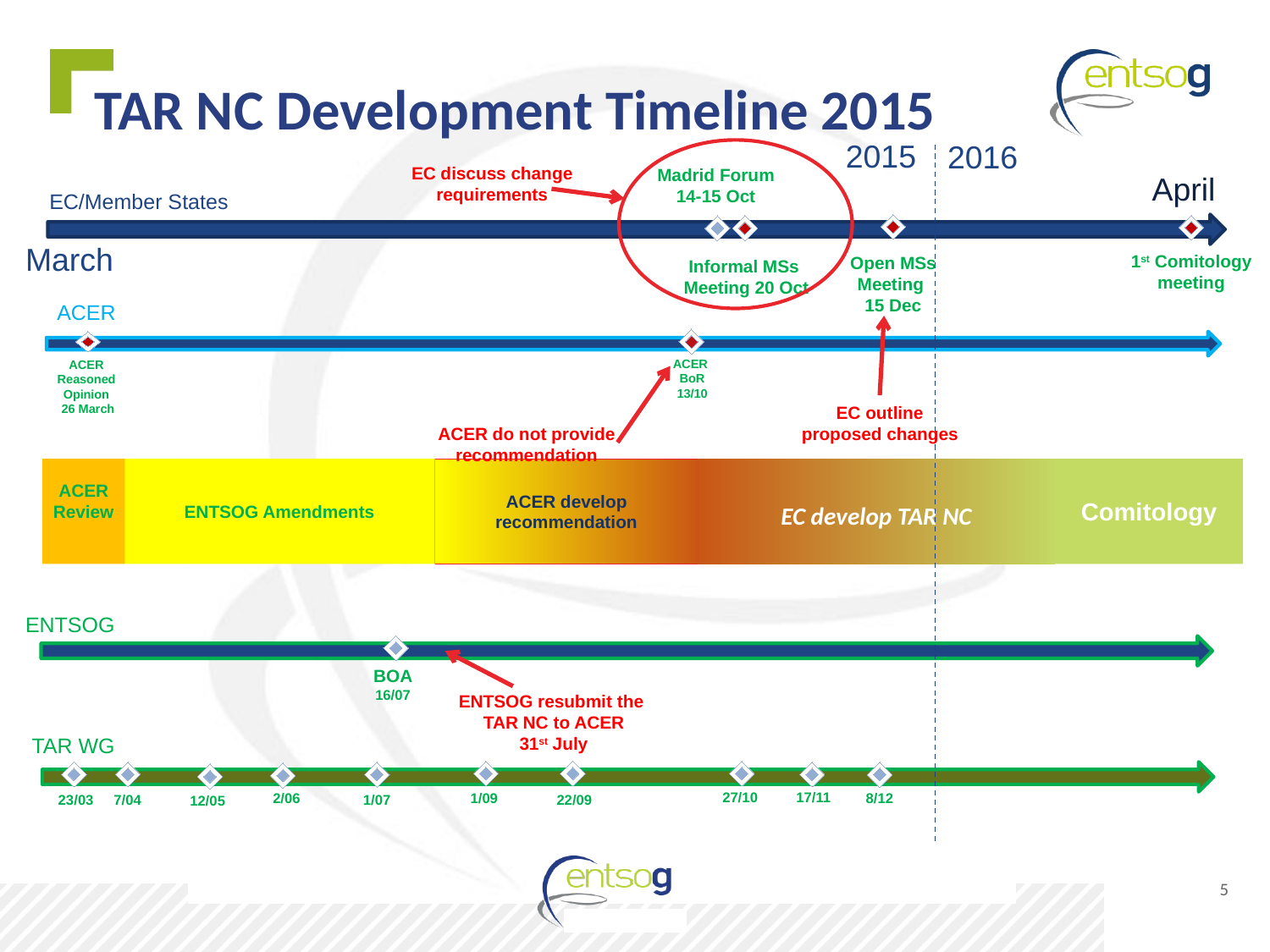

# TAR NC Development Timeline 2015
2015
2016

EC discuss change requirements
April
Madrid Forum
14-15 Oct
EC/Member States

March
1st Comitology meeting
Open MSs
Meeting
15 Dec
Informal MSs
Meeting 20 Oct
ACER

ACER
BoR
13/10
ACER
Reasoned
Opinion
26 March
EC outline proposed changes
ACER do not provide recommendation
Comitology

ACER Review
ENTSOG Amendments
ACER develop recommendation

EC develop TAR NC

ENTSOG

BOA
16/07
ENTSOG resubmit the
TAR NC to ACER
31st July
TAR WG

27/10
17/11
1/09
8/12
2/06
23/03
7/04
1/07
22/09
12/05
5